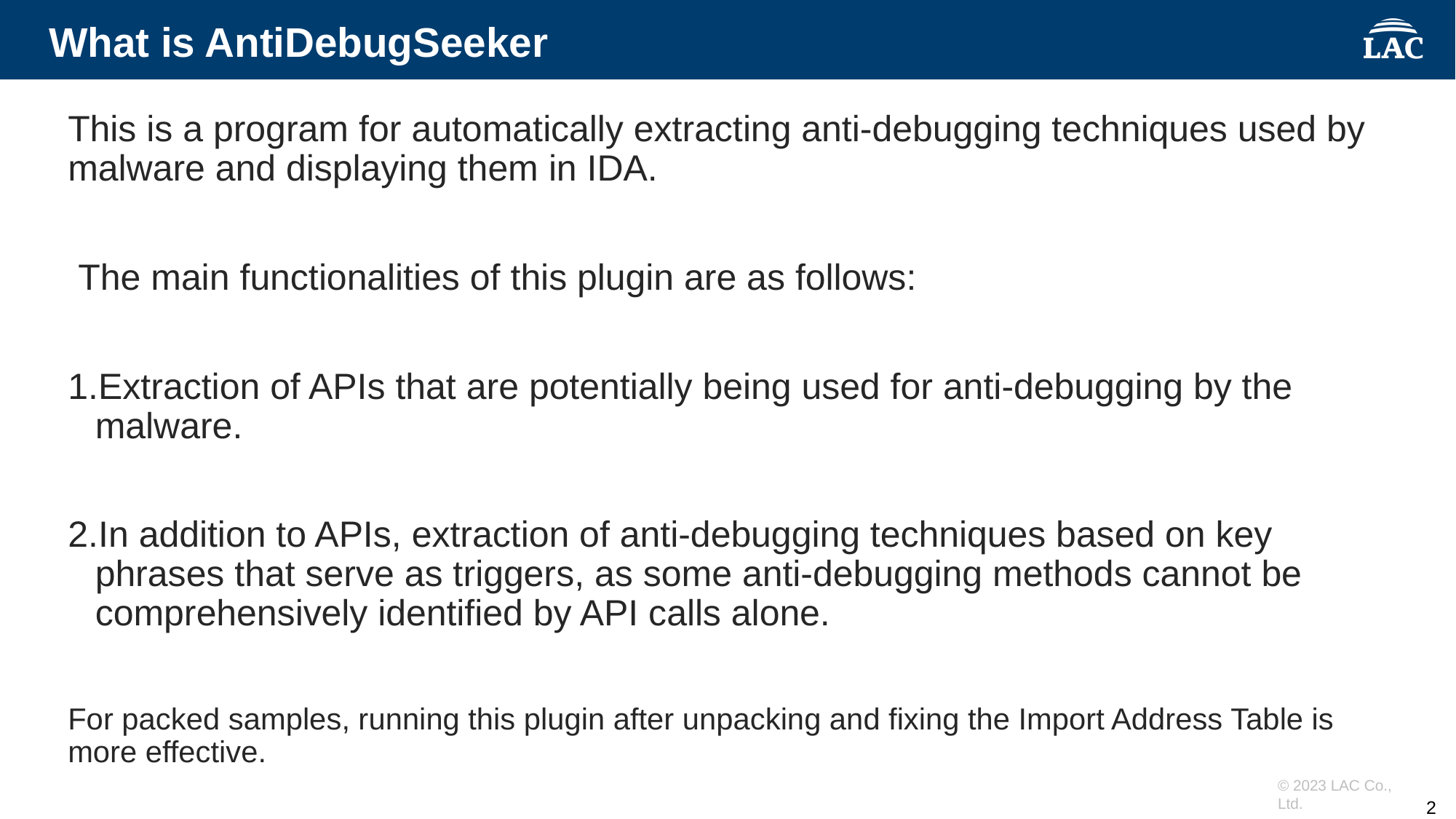

# What is AntiDebugSeeker
This is a program for automatically extracting anti-debugging techniques used by malware and displaying them in IDA.

 The main functionalities of this plugin are as follows:

Extraction of APIs that are potentially being used for anti-debugging by the malware.

In addition to APIs, extraction of anti-debugging techniques based on key phrases that serve as triggers, as some anti-debugging methods cannot be comprehensively identified by API calls alone.

For packed samples, running this plugin after unpacking and fixing the Import Address Table is more effective.